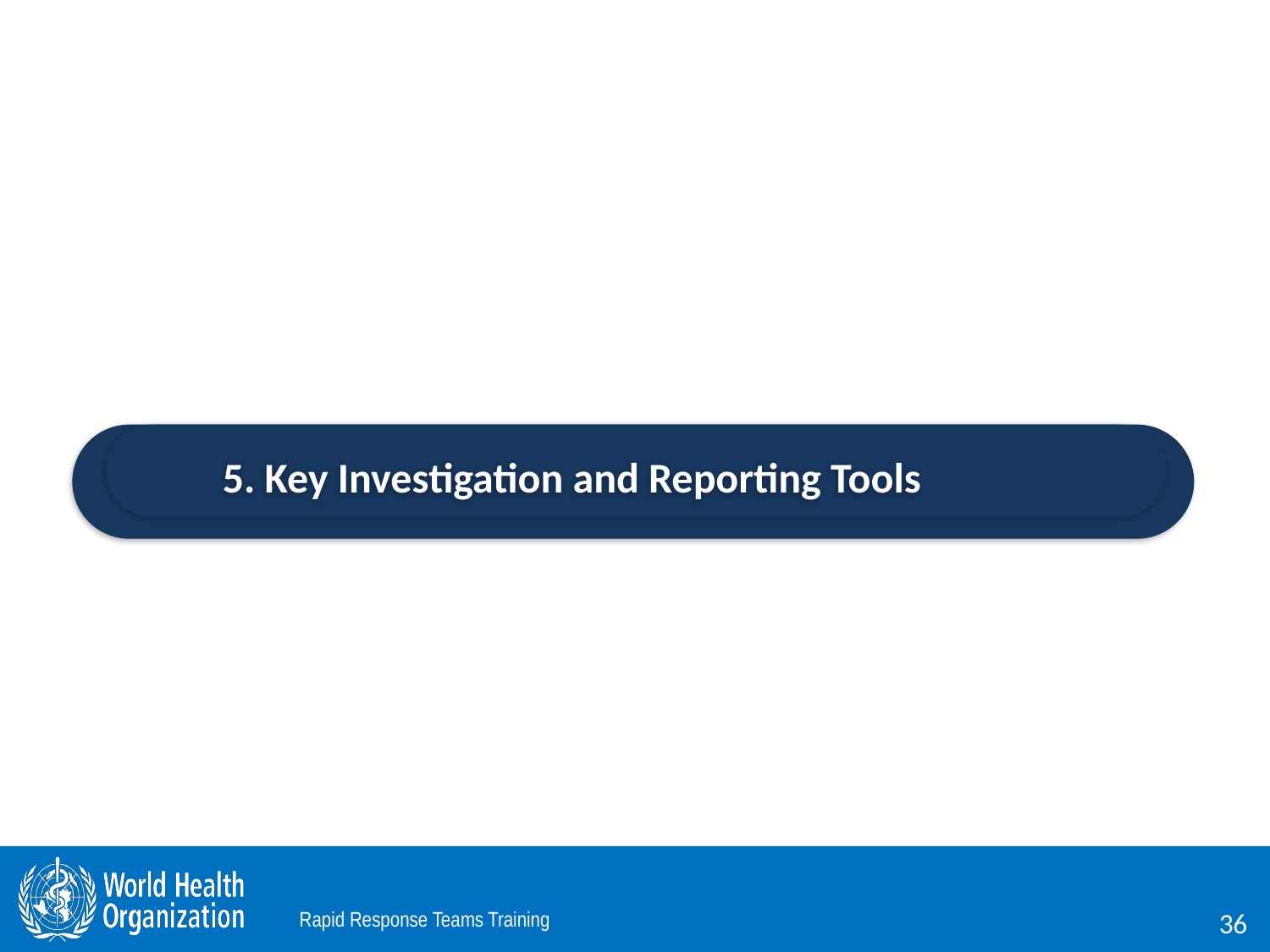

#

5. Key Investigation and Reporting Tools